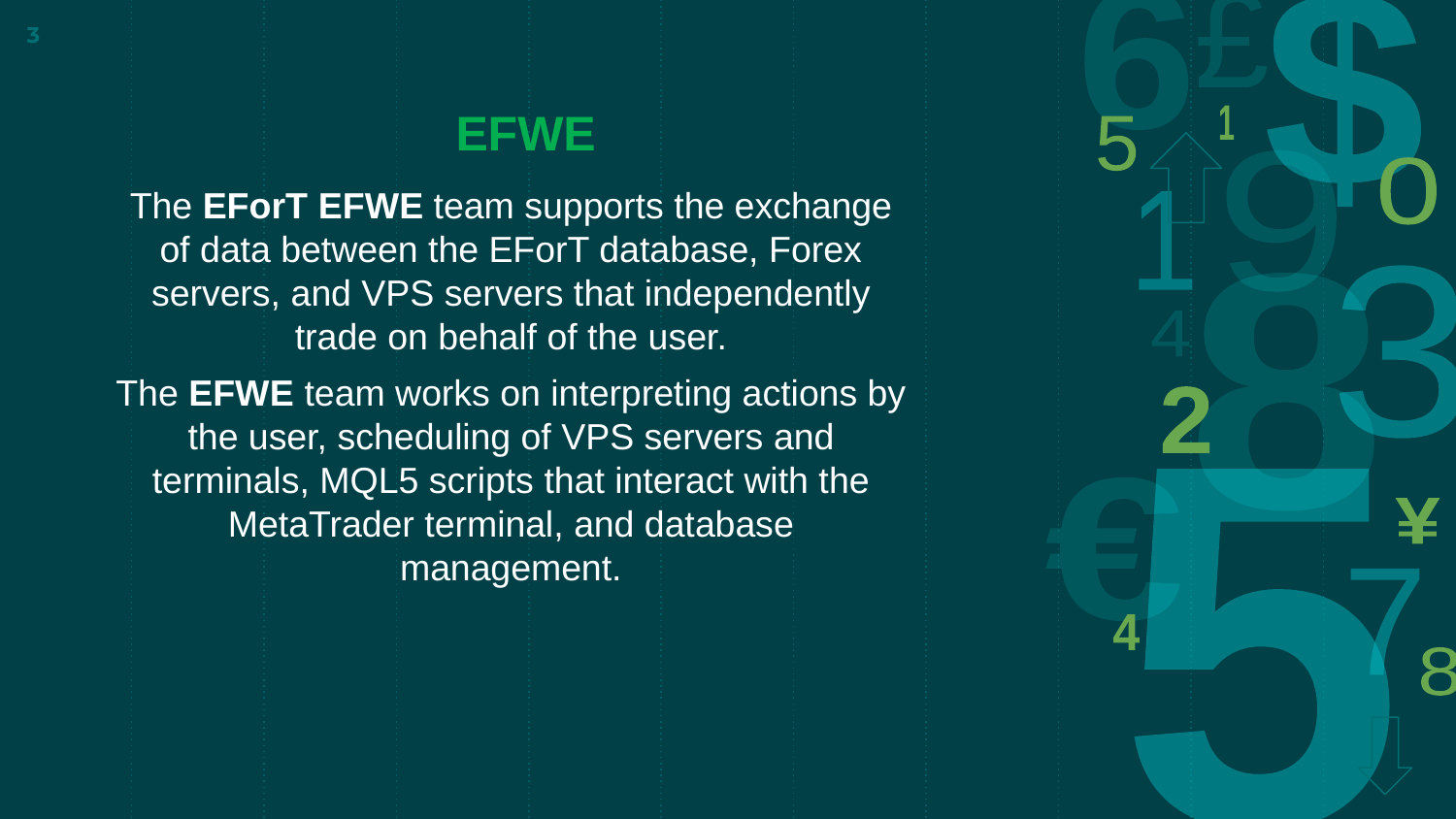

3
# EFWE
The EForT EFWE team supports the exchange of data between the EForT database, Forex servers, and VPS servers that independently trade on behalf of the user.
The EFWE team works on interpreting actions by the user, scheduling of VPS servers and terminals, MQL5 scripts that interact with the MetaTrader terminal, and database management.